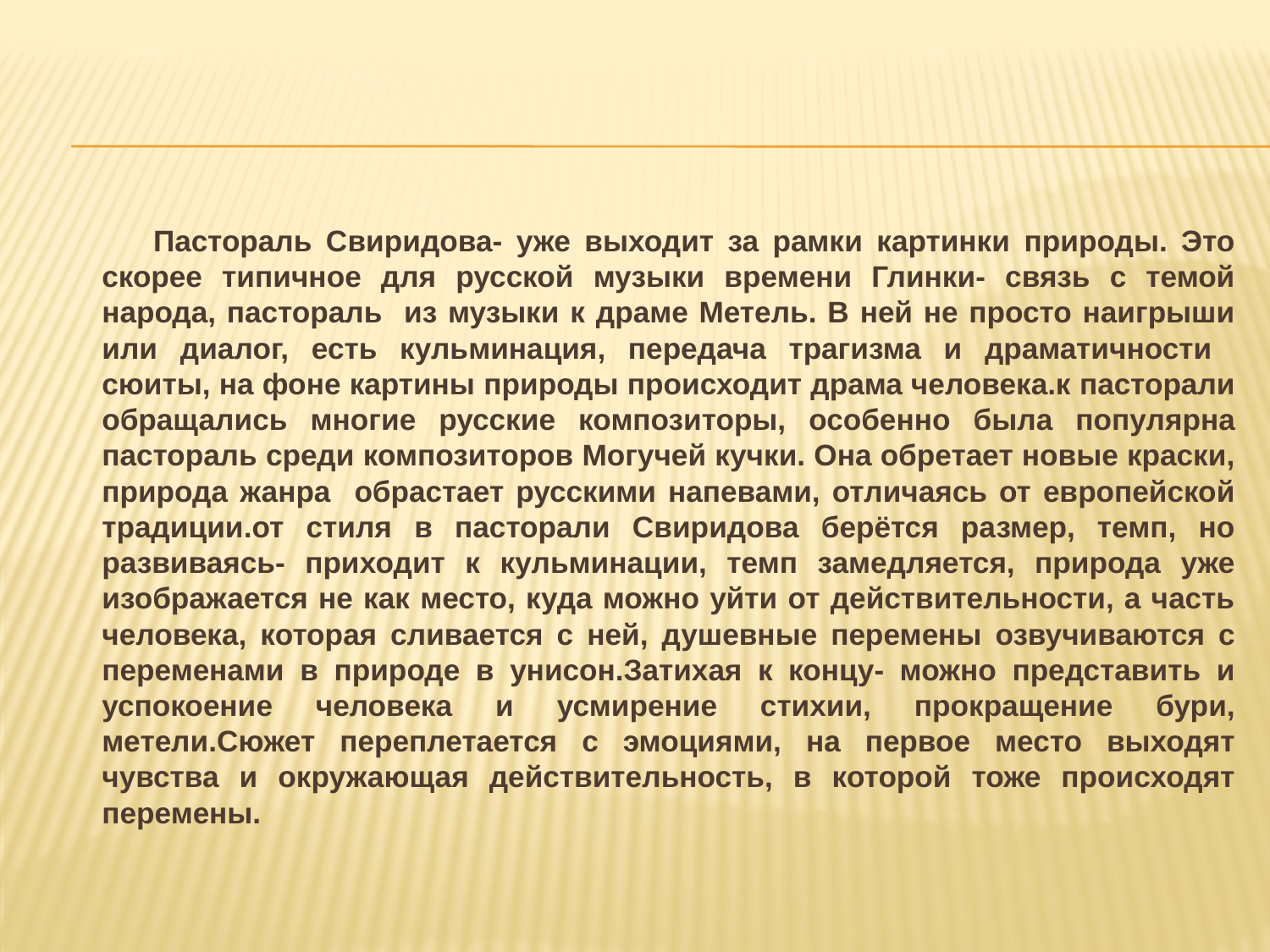

Пастораль Свиридова- уже выходит за рамки картинки природы. Это скорее типичное для русской музыки времени Глинки- связь с темой народа, пастораль  из музыки к драме Метель. В ней не просто наигрыши или диалог, есть кульминация, передача трагизма и драматичности  сюиты, на фоне картины природы происходит драма человека.к пасторали обращались многие русские композиторы, особенно была популярна пастораль среди композиторов Могучей кучки. Она обретает новые краски, природа жанра  обрастает русскими напевами, отличаясь от европейской традиции.от стиля в пасторали Свиридова берётся размер, темп, но развиваясь- приходит к кульминации, темп замедляется, природа уже изображается не как место, куда можно уйти от действительности, а часть человека, которая сливается с ней, душевные перемены озвучиваются с переменами в природе в унисон.Затихая к концу- можно представить и успокоение человека и усмирение стихии, прокращение бури, метели.Сюжет переплетается с эмоциями, на первое место выходят чувства и окружающая действительность, в которой тоже происходят перемены.